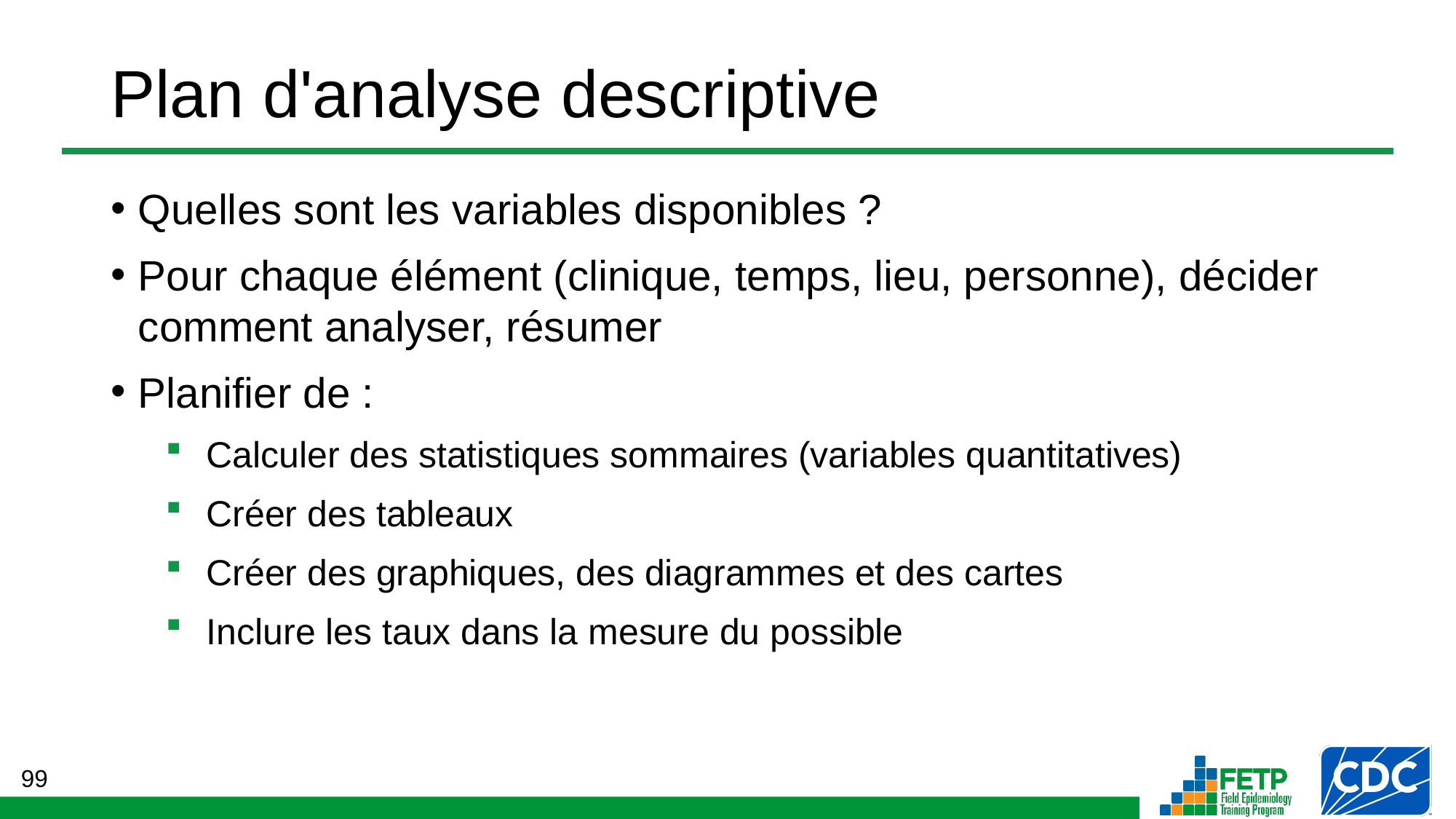

# Plan d'analyse descriptive
Quelles sont les variables disponibles ?
Pour chaque élément (clinique, temps, lieu, personne), décider comment analyser, résumer
Planifier de :
Calculer des statistiques sommaires (variables quantitatives)
Créer des tableaux
Créer des graphiques, des diagrammes et des cartes
Inclure les taux dans la mesure du possible